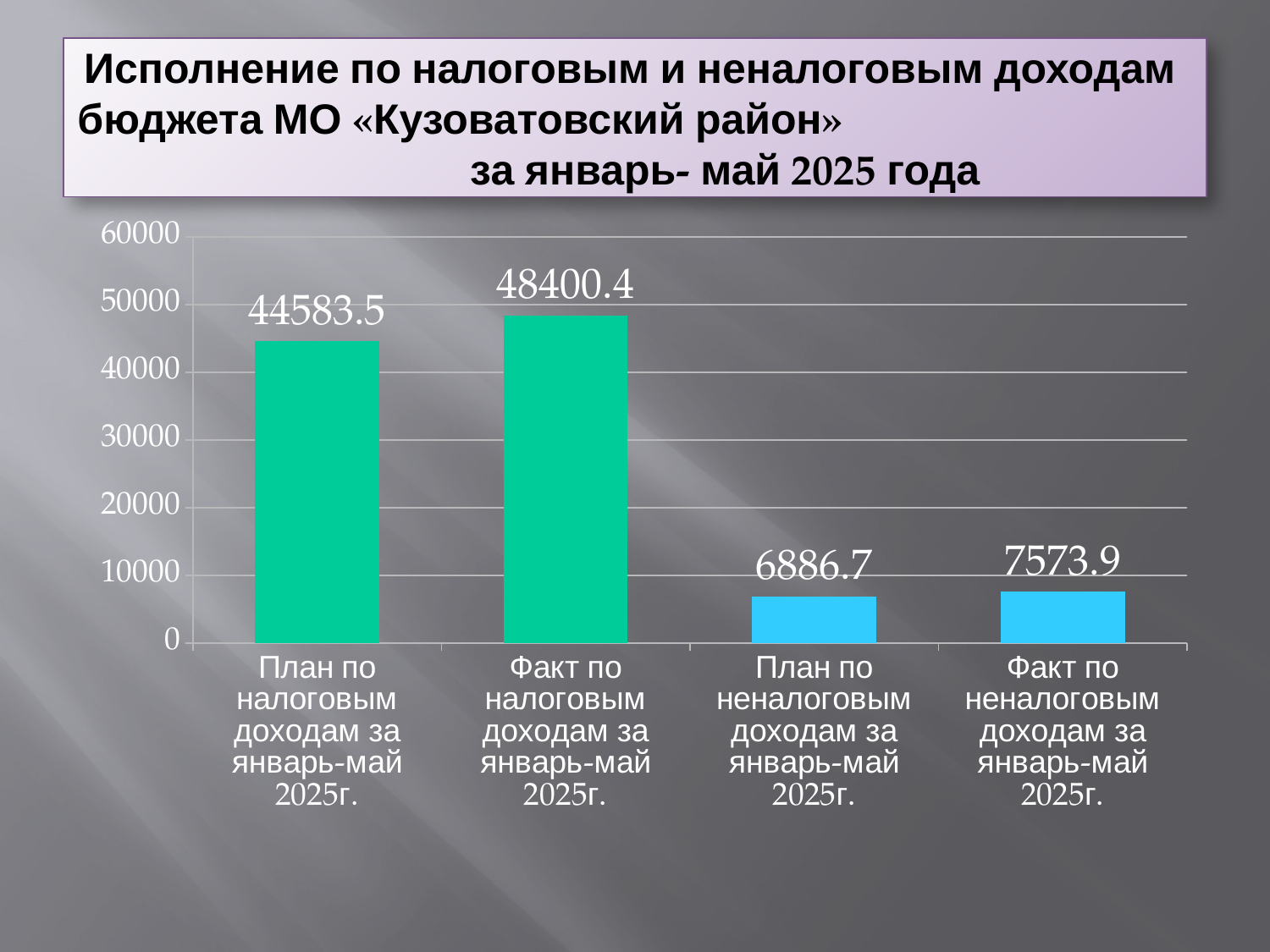

# Исполнение по налоговым и неналоговым доходам  бюджета МО «Кузоватовский район»                                                   за январь- май 2025 года

### Chart

| Category | Столбец1 |
|---|---|
| План по налоговым доходам за январь-май 2025г. | 44583.5 |
| Факт по налоговым доходам за январь-май 2025г. | 48400.4 |
| План по неналоговым доходам за январь-май 2025г. | 6886.7 |
| Факт по неналоговым доходам за январь-май 2025г. | 7573.9 |